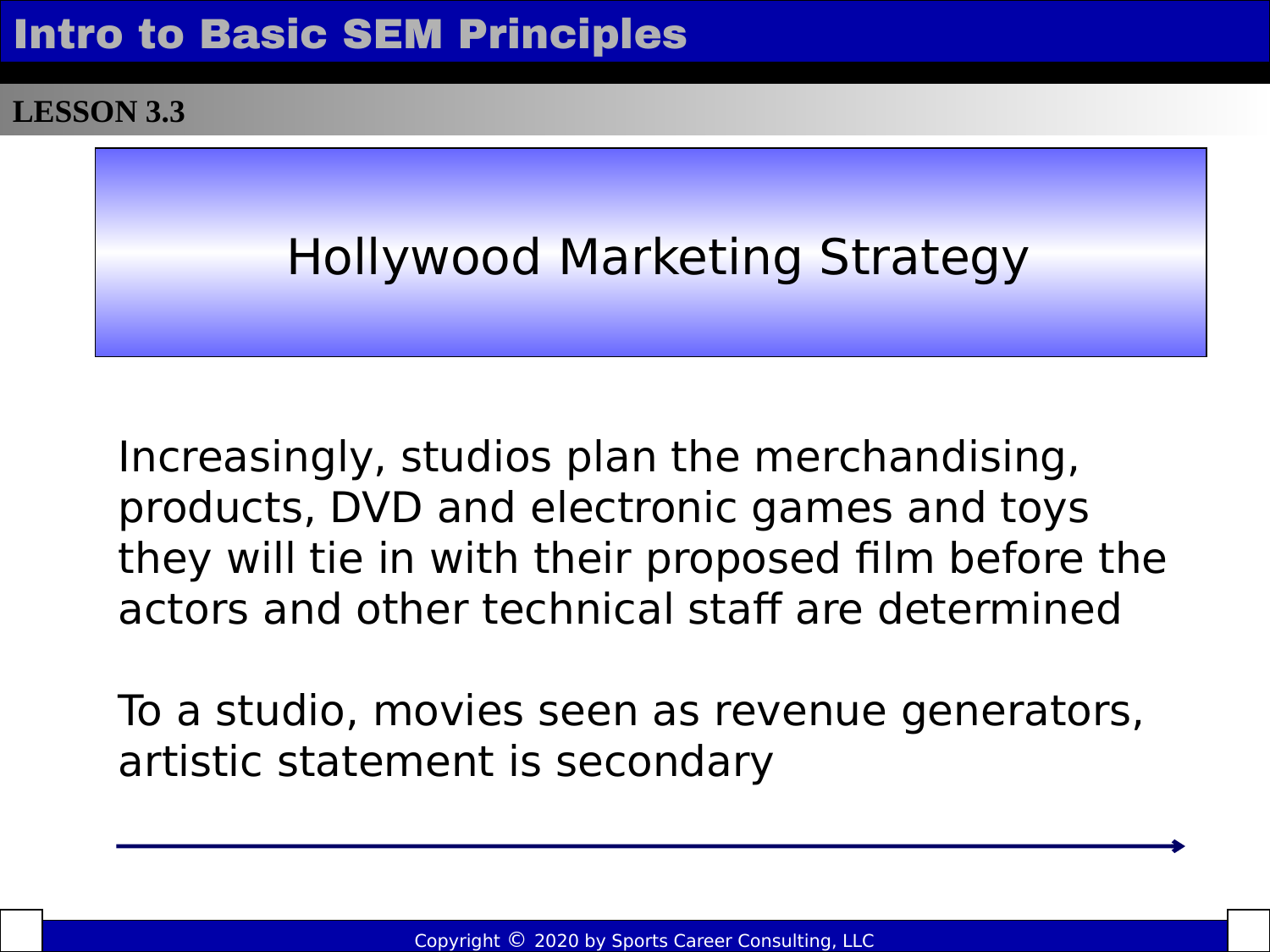

Intro to Basic SEM Principles
LESSON 3.3
Product Placement

 Hollywood Marketing Strategy

Increasingly, studios plan the merchandising, products, DVD and electronic games and toys they will tie in with their proposed film before the actors and other technical staff are determined

To a studio, movies seen as revenue generators, artistic statement is secondary

Copyright © 2020 by Sports Career Consulting, LLC